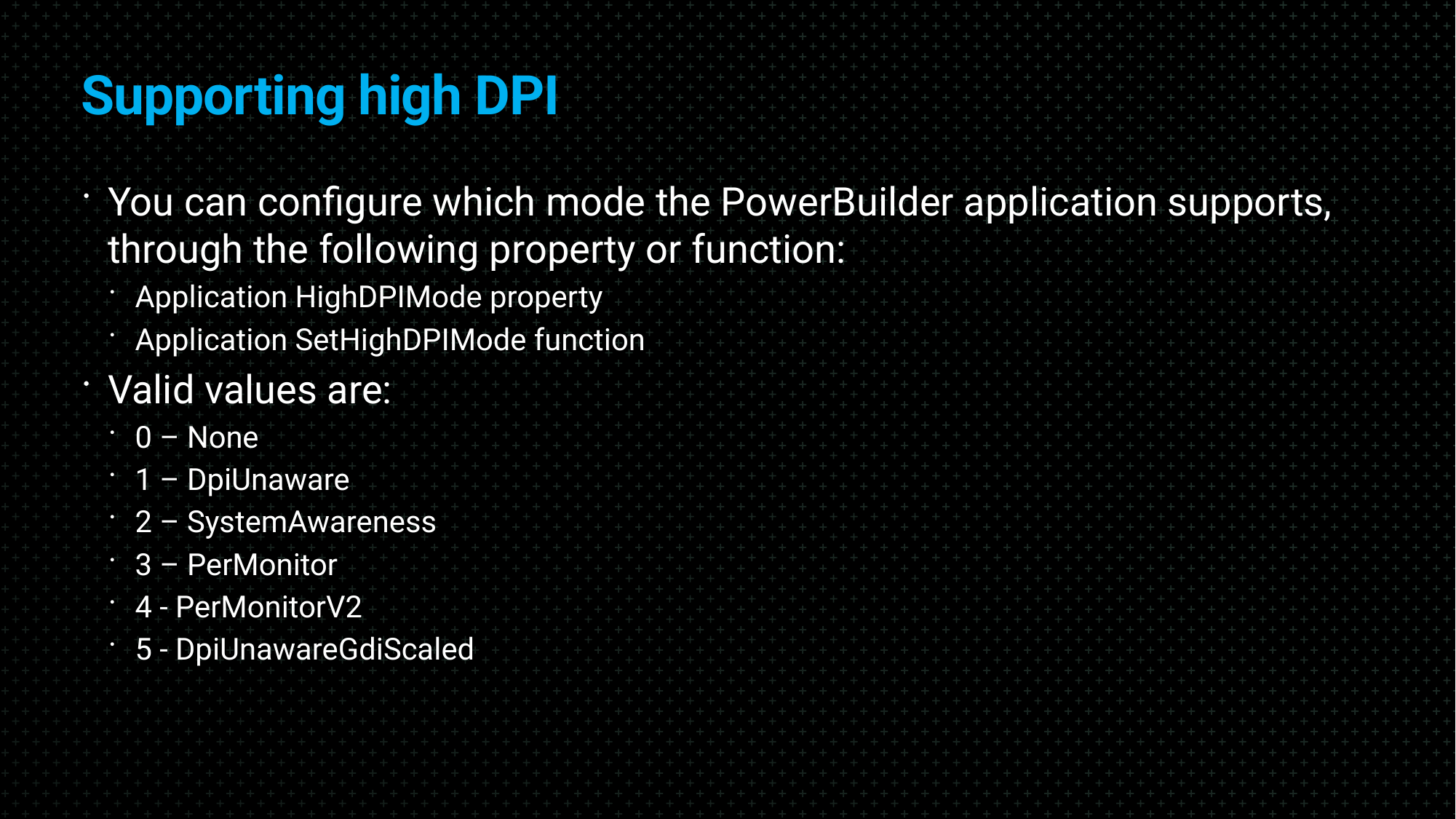

# Supporting high DPI
You can configure which mode the PowerBuilder application supports, through the following property or function:
Application HighDPIMode property
Application SetHighDPIMode function
Valid values are:
0 – None
1 – DpiUnaware
2 – SystemAwareness
3 – PerMonitor
4 - PerMonitorV2
5 - DpiUnawareGdiScaled